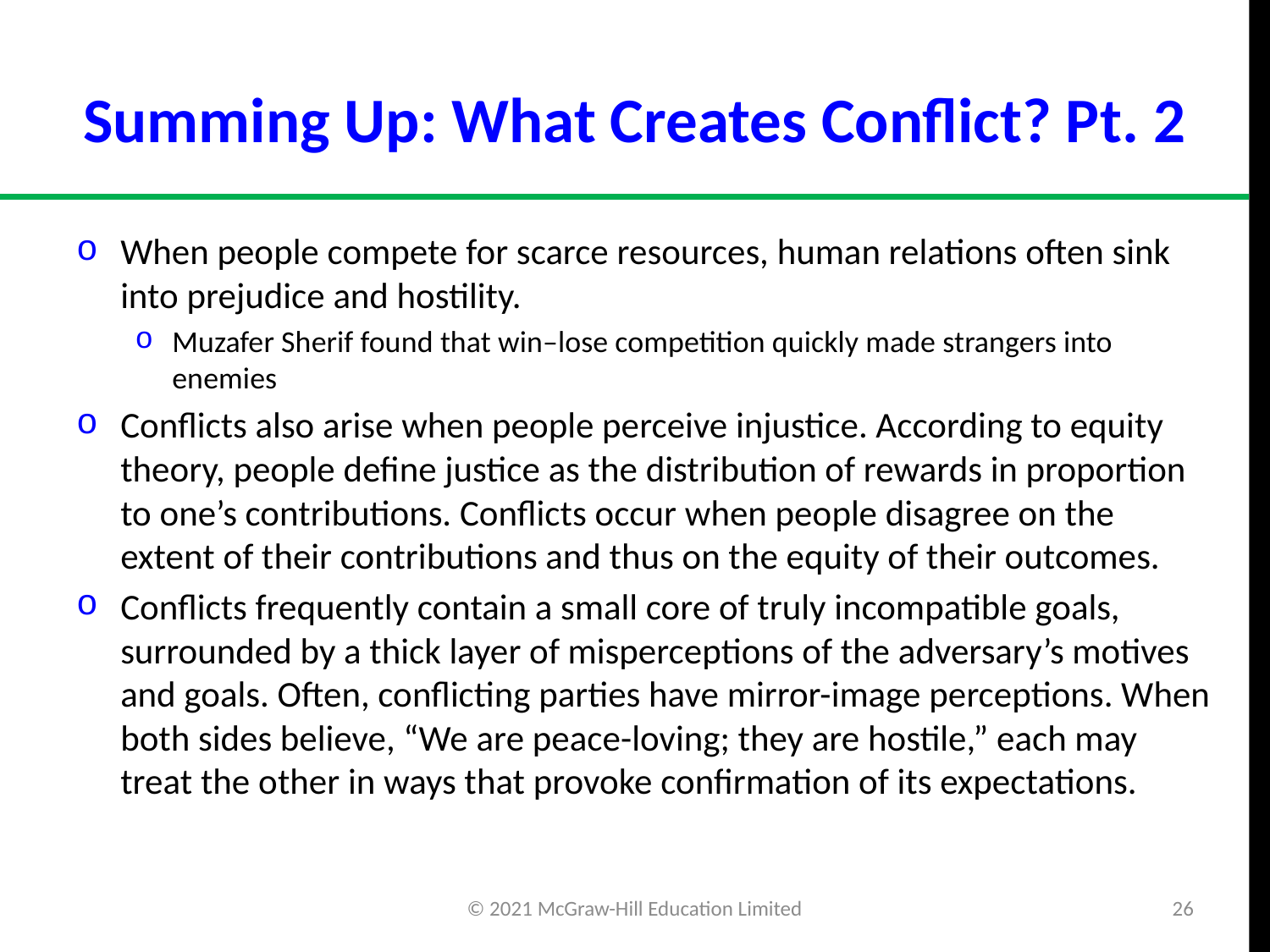

# Summing Up: What Creates Conflict? Pt. 2
When people compete for scarce resources, human relations often sink into prejudice and hostility.
Muzafer Sherif found that win–lose competition quickly made strangers into enemies
Conflicts also arise when people perceive injustice. According to equity theory, people define justice as the distribution of rewards in proportion to one’s contributions. Conflicts occur when people disagree on the extent of their contributions and thus on the equity of their outcomes.
Conflicts frequently contain a small core of truly incompatible goals, surrounded by a thick layer of misperceptions of the adversary’s motives and goals. Often, conflicting parties have mirror-image perceptions. When both sides believe, “We are peace-loving; they are hostile,” each may treat the other in ways that provoke confirmation of its expectations.
© 2021 McGraw-Hill Education Limited
26